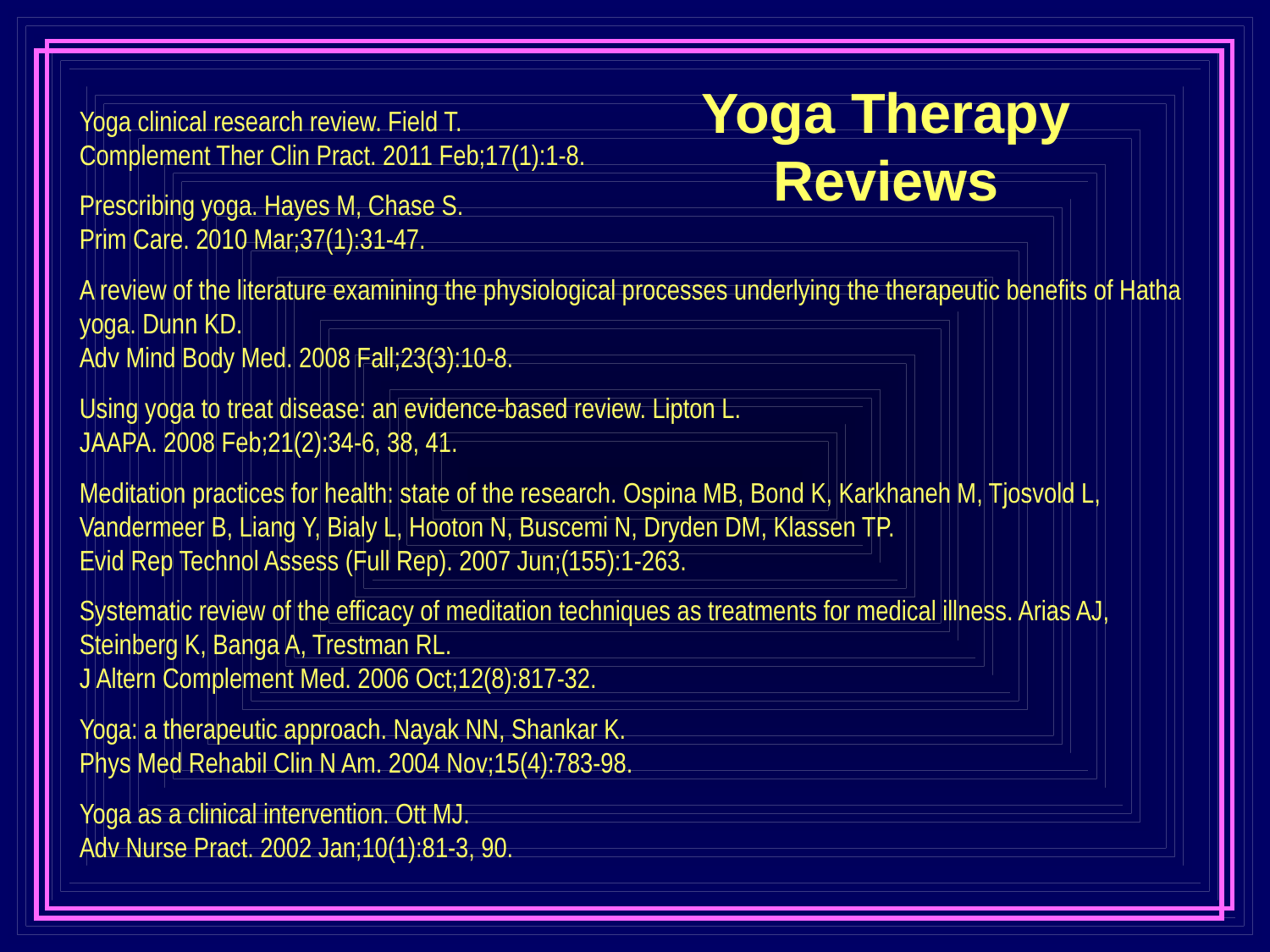

Yoga Therapy
Reviews
Yoga clinical research review. Field T.
Complement Ther Clin Pract. 2011 Feb;17(1):1-8.

Prescribing yoga. Hayes M, Chase S.
Prim Care. 2010 Mar;37(1):31-47.

A review of the literature examining the physiological processes underlying the therapeutic benefits of Hatha yoga. Dunn KD.
Adv Mind Body Med. 2008 Fall;23(3):10-8.

Using yoga to treat disease: an evidence-based review. Lipton L.
JAAPA. 2008 Feb;21(2):34-6, 38, 41.

Meditation practices for health: state of the research. Ospina MB, Bond K, Karkhaneh M, Tjosvold L, Vandermeer B, Liang Y, Bialy L, Hooton N, Buscemi N, Dryden DM, Klassen TP.
Evid Rep Technol Assess (Full Rep). 2007 Jun;(155):1-263.

Systematic review of the efficacy of meditation techniques as treatments for medical illness. Arias AJ, Steinberg K, Banga A, Trestman RL.
J Altern Complement Med. 2006 Oct;12(8):817-32.

Yoga: a therapeutic approach. Nayak NN, Shankar K.
Phys Med Rehabil Clin N Am. 2004 Nov;15(4):783-98.

Yoga as a clinical intervention. Ott MJ.
Adv Nurse Pract. 2002 Jan;10(1):81-3, 90.